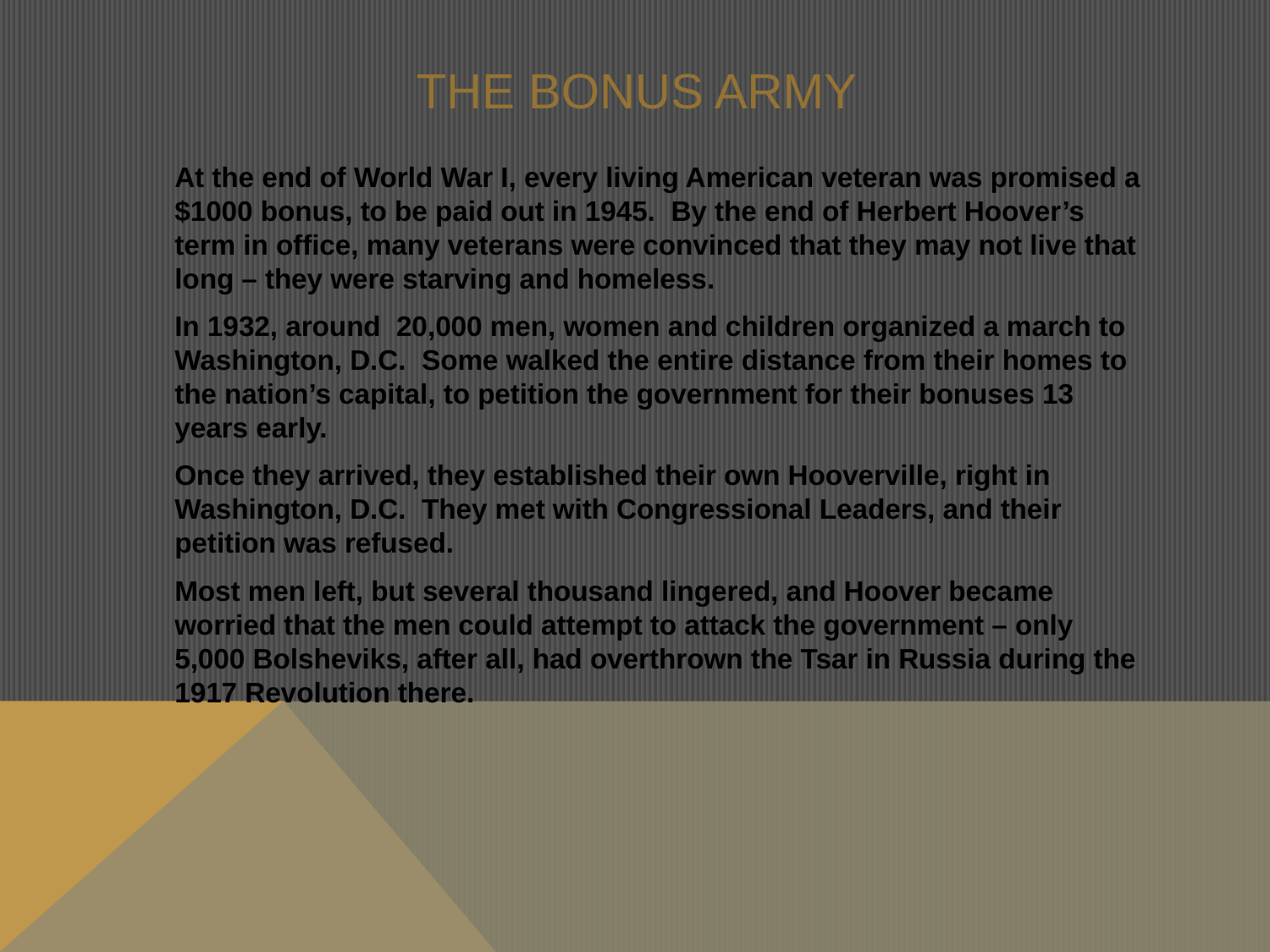

# The Bonus Army
	At the end of World War I, every living American veteran was promised a $1000 bonus, to be paid out in 1945.  By the end of Herbert Hoover’s term in office, many veterans were convinced that they may not live that long – they were starving and homeless.
	In 1932, around  20,000 men, women and children organized a march to Washington, D.C.  Some walked the entire distance from their homes to the nation’s capital, to petition the government for their bonuses 13 years early.
	Once they arrived, they established their own Hooverville, right in Washington, D.C.  They met with Congressional Leaders, and their petition was refused.
	Most men left, but several thousand lingered, and Hoover became worried that the men could attempt to attack the government – only 5,000 Bolsheviks, after all, had overthrown the Tsar in Russia during the 1917 Revolution there.